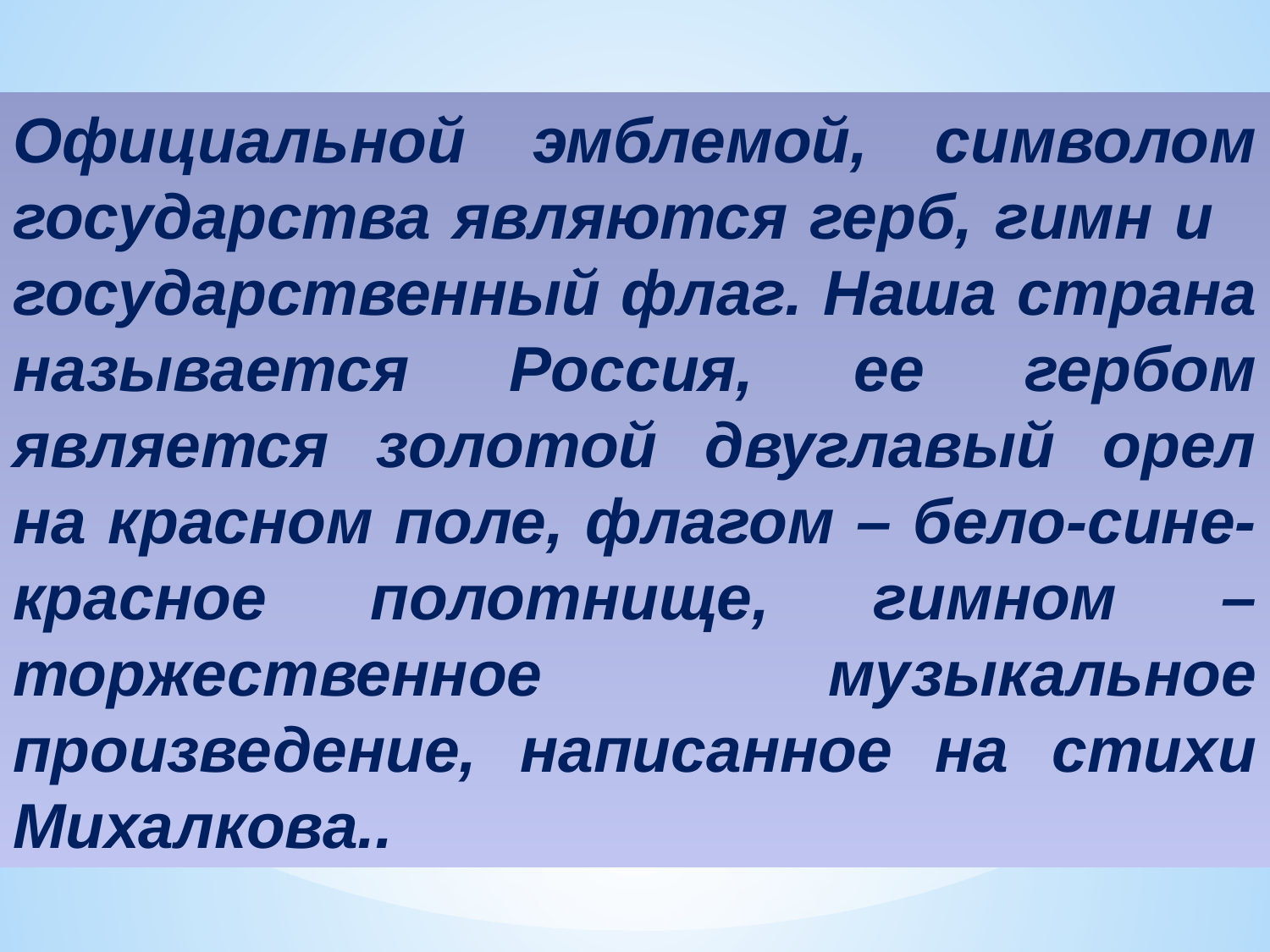

Официальной эмблемой, символом государства являются герб, гимн и   государственный флаг. Наша страна называется Россия, ее гербом является золотой двуглавый орел на красном поле, флагом – бело-сине-красное полотнище, гимном – торжественное музыкальное произведение, написанное на стихи Михалкова..